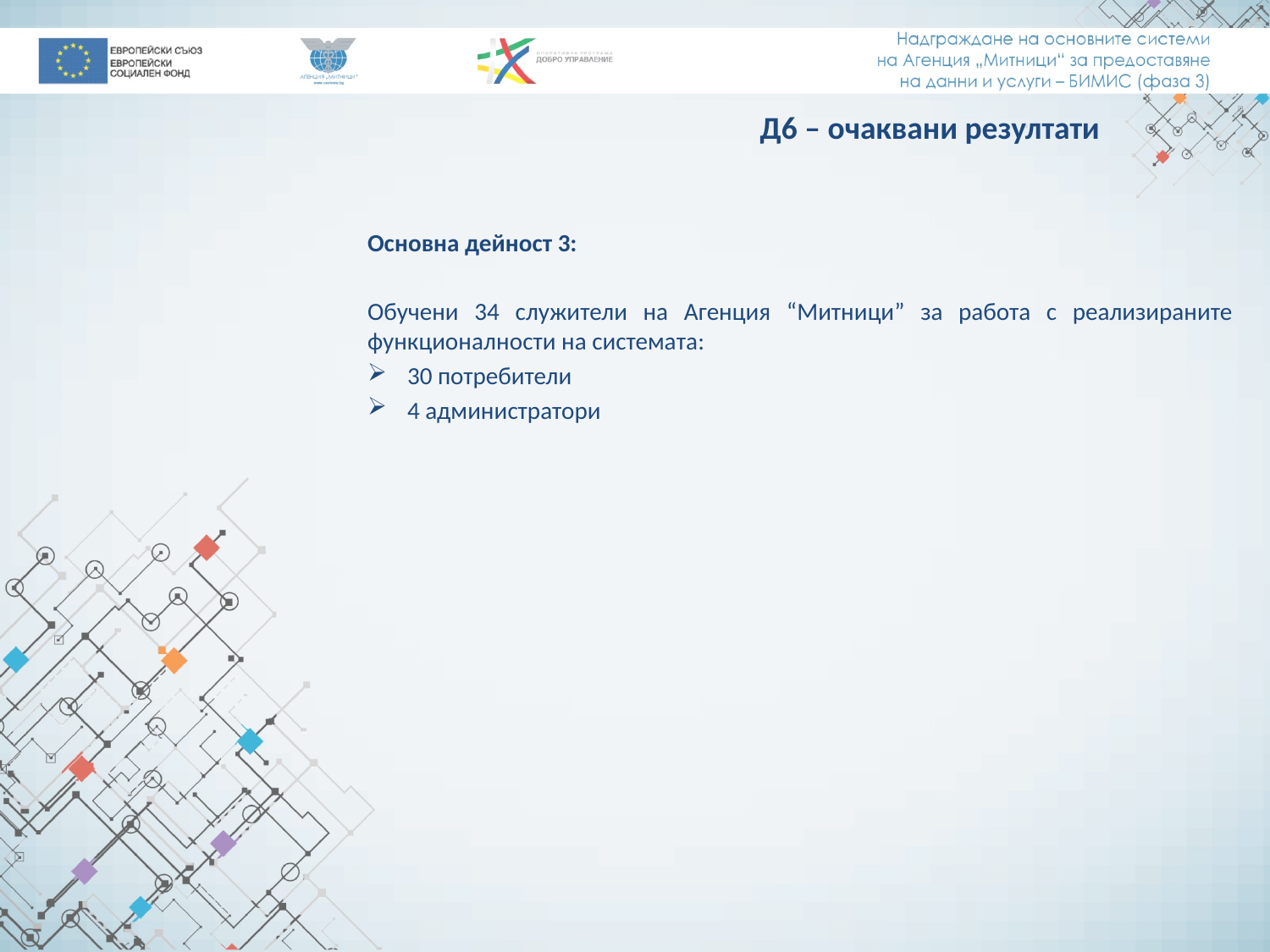

Д6 – очаквани резултати

Основна дейност 3:

Обучени 34 служители на Агенция “Митници” за работа с реализираните функционалности на системата:
30 потребители
4 администратори